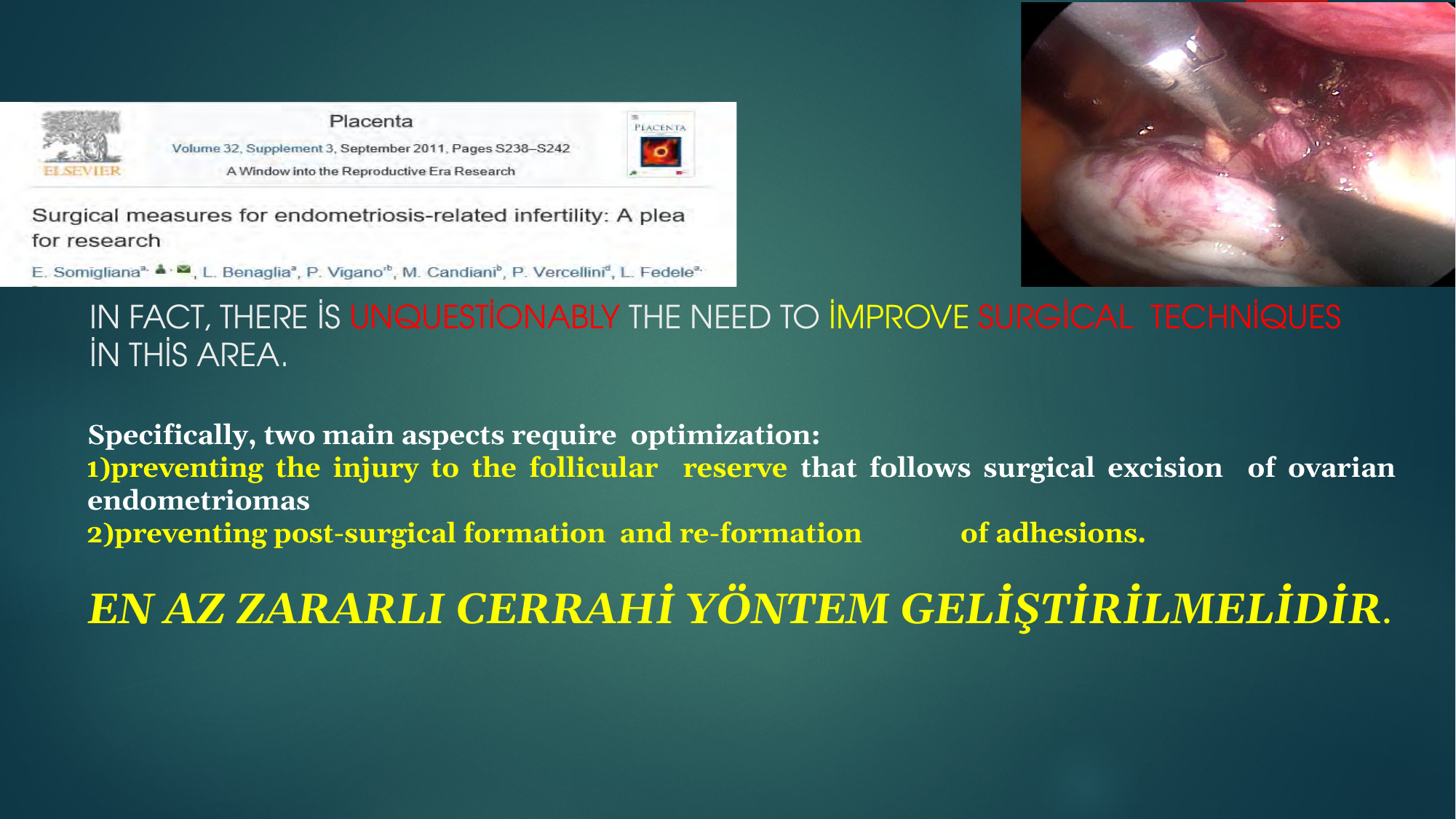

# IN FACT, THERE İS UNQUESTİONABLY THE NEED TO İMPROVE SURGİCAL  TECHNİQUES İN THİS AREA.
Specifically, two main aspects require  optimization:
preventing the injury to the follicular  reserve that follows surgical excision  of ovarian endometriomas
preventing post-surgical formation  and re-formation	of adhesions.

EN AZ ZARARLI CERRAHİ YÖNTEM GELİŞTİRİLMELİDİR.